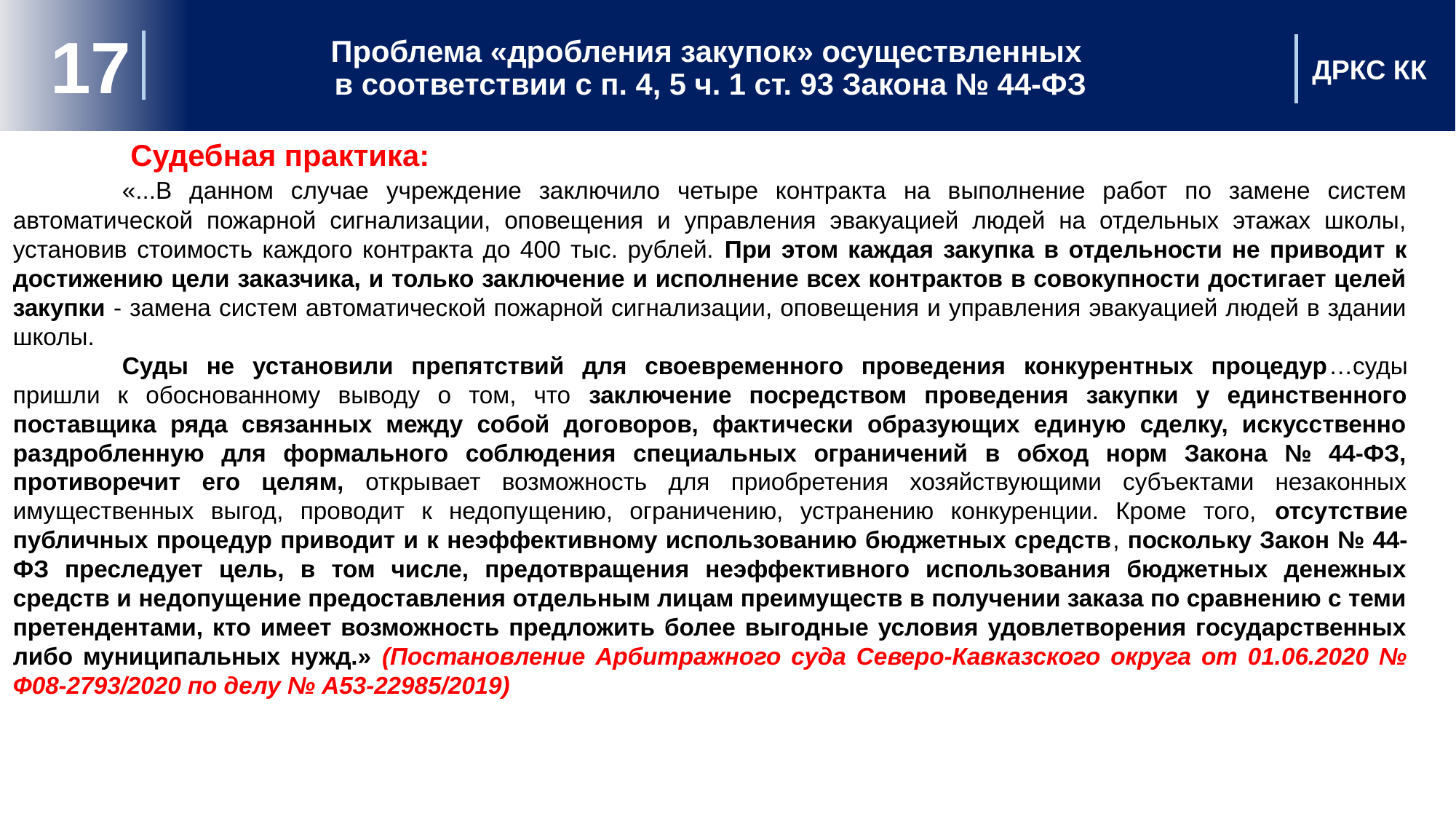

# Проблема «дробления закупок» осуществленных в соответствии с п. 4, 5 ч. 1 ст. 93 Закона № 44-ФЗ
17

ДРКС КК
	 Судебная практика:
	«...В данном случае учреждение заключило четыре контракта на выполнение работ по замене систем автоматической пожарной сигнализации, оповещения и управления эвакуацией людей на отдельных этажах школы, установив стоимость каждого контракта до 400 тыс. рублей. При этом каждая закупка в отдельности не приводит к достижению цели заказчика, и только заключение и исполнение всех контрактов в совокупности достигает целей закупки - замена систем автоматической пожарной сигнализации, оповещения и управления эвакуацией людей в здании школы.
	Суды не установили препятствий для своевременного проведения конкурентных процедур…суды пришли к обоснованному выводу о том, что заключение посредством проведения закупки у единственного поставщика ряда связанных между собой договоров, фактически образующих единую сделку, искусственно раздробленную для формального соблюдения специальных ограничений в обход норм Закона № 44-ФЗ, противоречит его целям, открывает возможность для приобретения хозяйствующими субъектами незаконных имущественных выгод, проводит к недопущению, ограничению, устранению конкуренции. Кроме того, отсутствие публичных процедур приводит и к неэффективному использованию бюджетных средств, поскольку Закон № 44-ФЗ преследует цель, в том числе, предотвращения неэффективного использования бюджетных денежных средств и недопущение предоставления отдельным лицам преимуществ в получении заказа по сравнению с теми претендентами, кто имеет возможность предложить более выгодные условия удовлетворения государственных либо муниципальных нужд.» (Постановление Арбитражного суда Северо-Кавказского округа от 01.06.2020 № Ф08-2793/2020 по делу № А53-22985/2019)